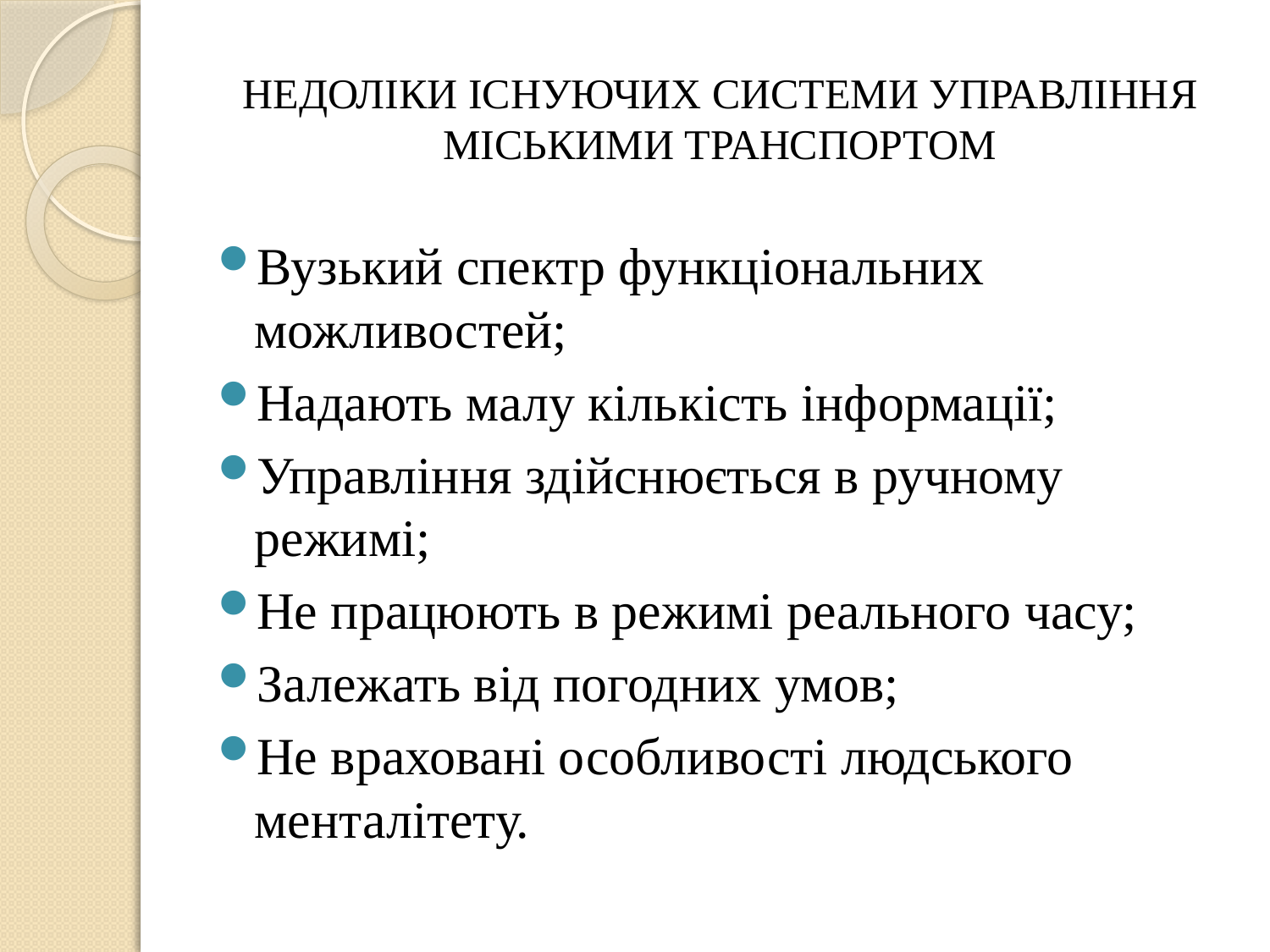

# НЕДОЛІКИ ІСНУЮЧИХ СИСТЕМИ УПРАВЛІННЯ МІСЬКИМИ ТРАНСПОРТОМ
Вузький спектр функціональних можливостей;
Надають малу кількість інформації;
Управління здійснюється в ручному режимі;
Не працюють в режимі реального часу;
Залежать від погодних умов;
Не враховані особливості людського менталітету.